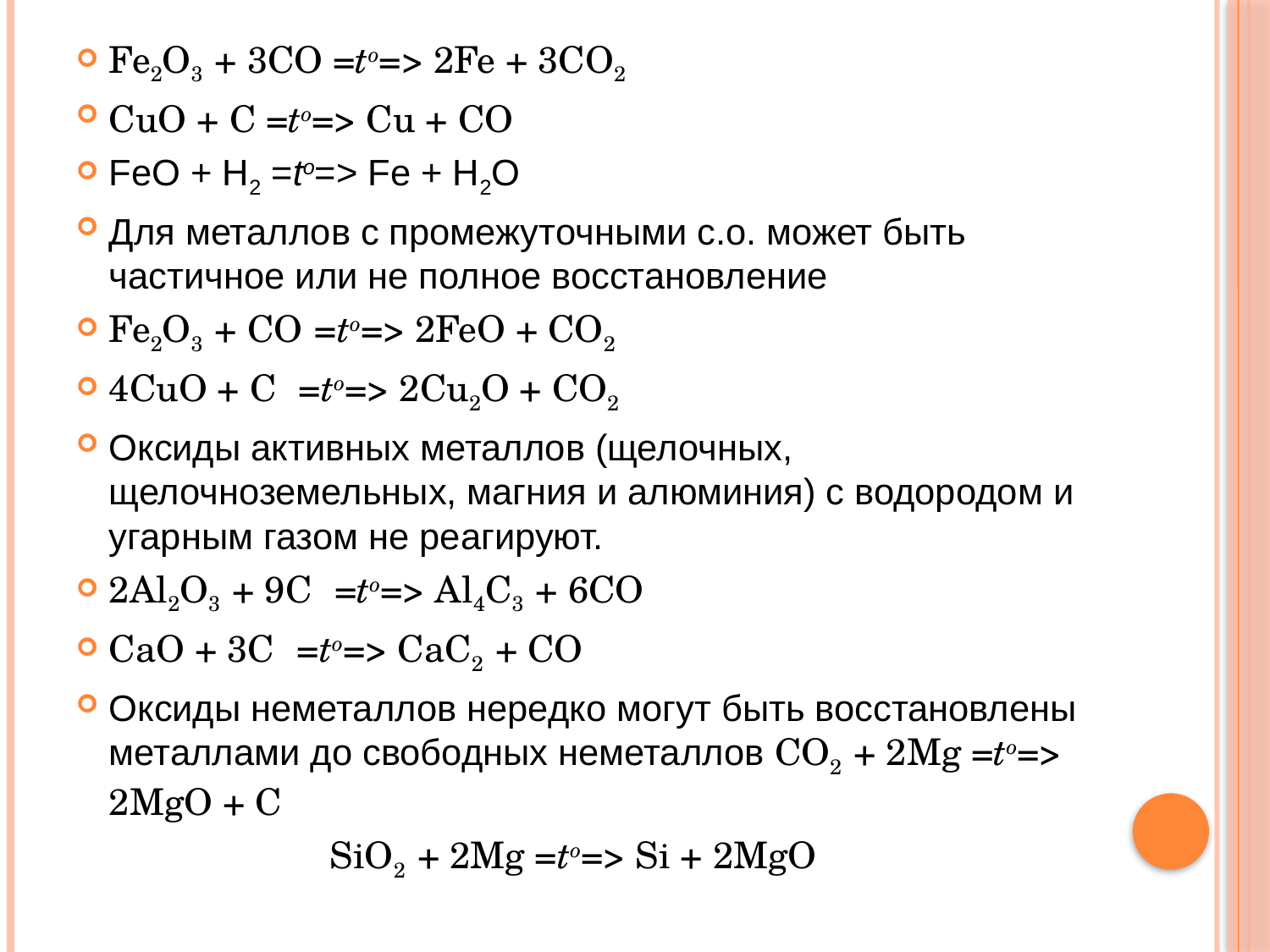

#
Fe2O3 + 3CO =to=> 2Fe + 3CO2
CuO + C =to=> Cu + CO
FeO + H2 =to=> Fe + H2O
Для металлов с промежуточными с.о. может быть частичное или не полное восстановление
Fe2O3 + CO =to=> 2FeO + CO2
4CuO + C  =to=> 2Cu2O + CO2
Оксиды активных металлов (щелочных, щелочноземельных, магния и алюминия) с водородом и угарным газом не реагируют.
2Al2O3 + 9C  =to=> Al4C3 + 6CO
CaO + 3C  =to=> CaC2 + CO
Оксиды неметаллов нередко могут быть восстановлены металлами до свободных неметаллов CO2 + 2Mg =to=> 2MgO + C
                         SiO2 + 2Mg =to=> Si + 2MgO